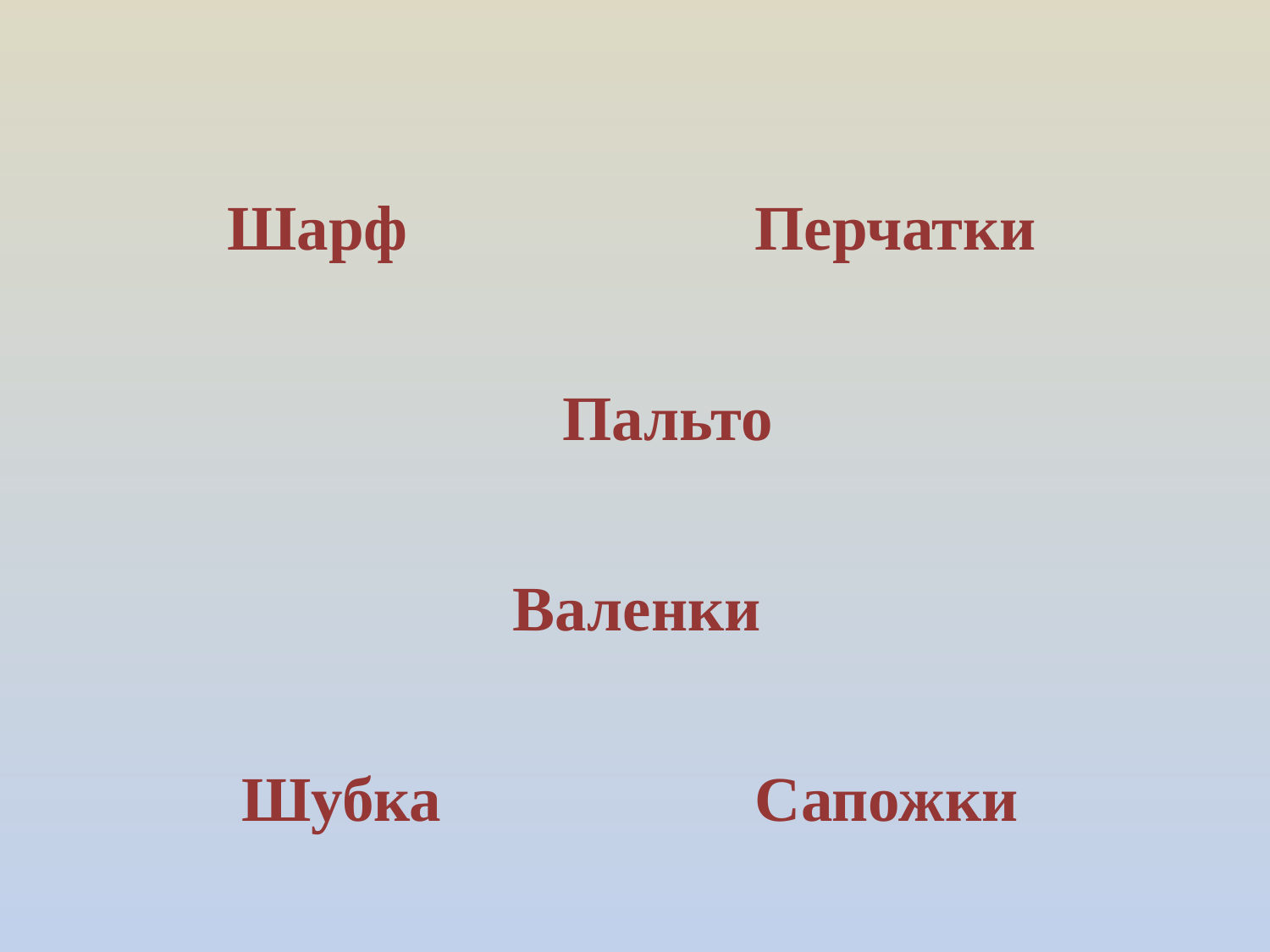

Шарф                                       Перчатки                                              Пальто                      Валенки
Шубка                      Сапожки
   Варежки                   Шапка